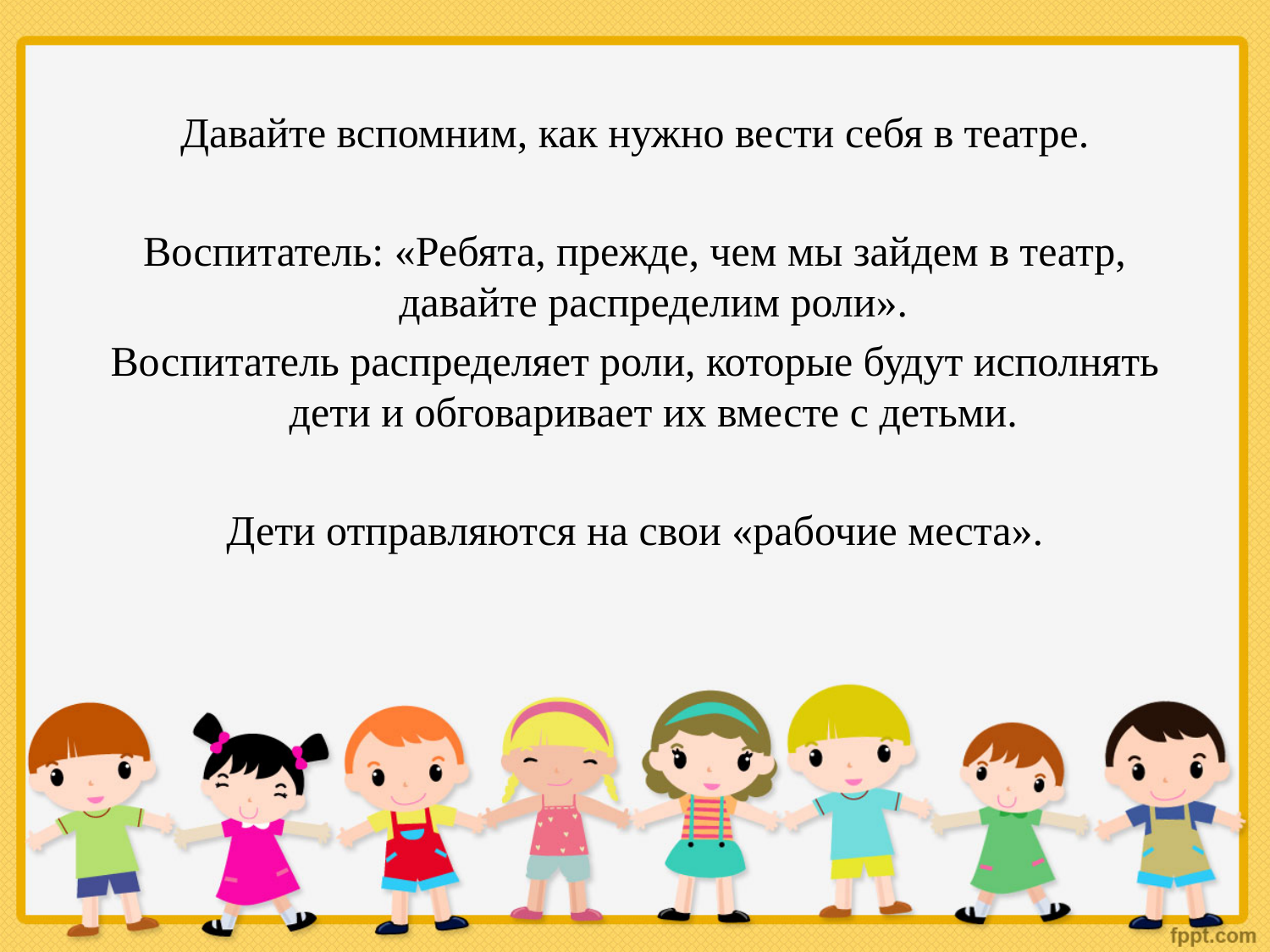

#
Давайте вспомним, как нужно вести себя в театре.

Воспитатель: «Ребята, прежде, чем мы зайдем в театр, давайте распределим роли».
Воспитатель распределяет роли, которые будут исполнять дети и обговаривает их вместе с детьми.

Дети отправляются на свои «рабочие места».